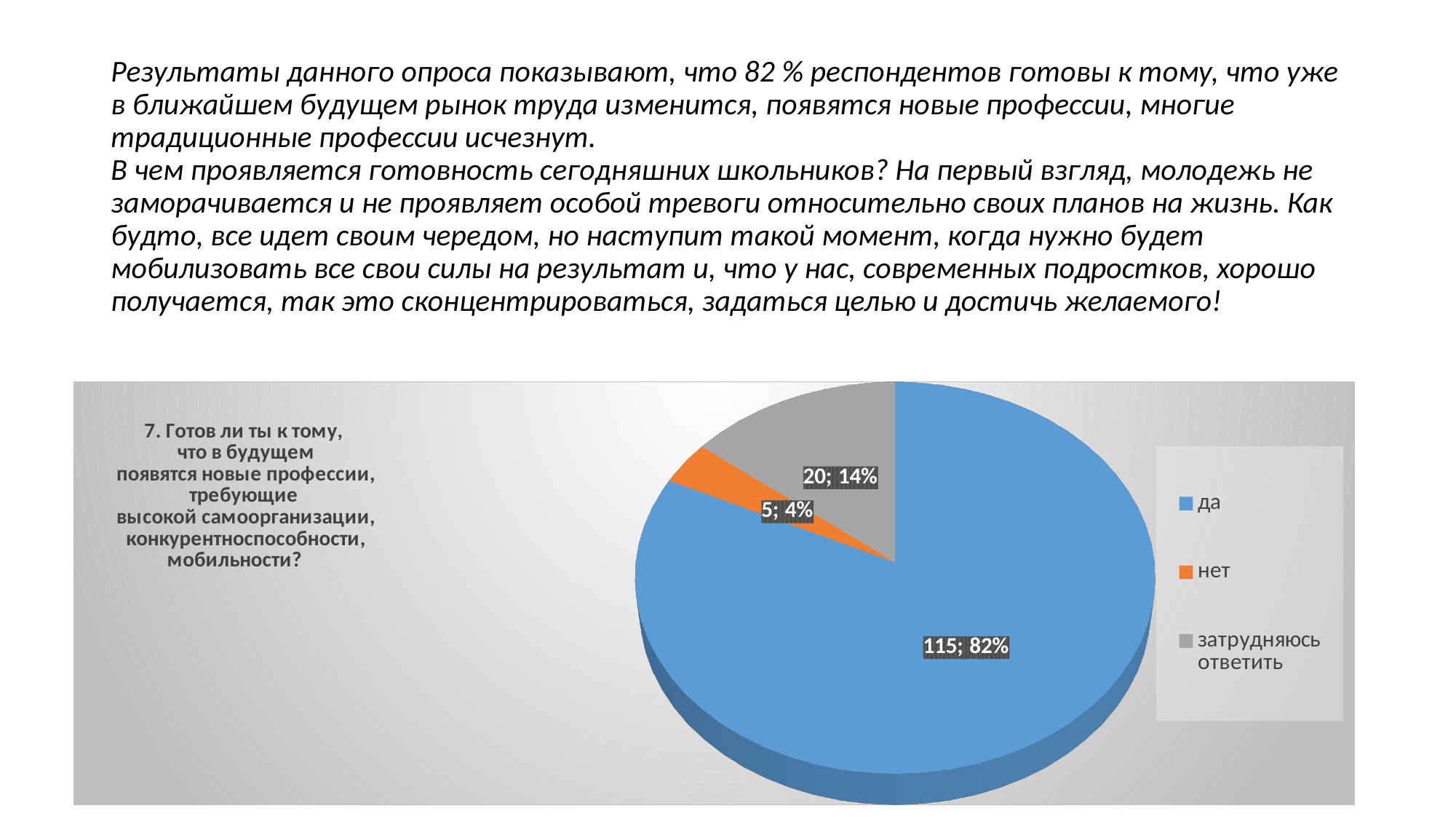

# Результаты данного опроса показывают, что 82 % респондентов готовы к тому, что уже в ближайшем будущем рынок труда изменится, появятся новые профессии, многие традиционные профессии исчезнут. В чем проявляется готовность сегодняшних школьников? На первый взгляд, молодежь не заморачивается и не проявляет особой тревоги относительно своих планов на жизнь. Как будто, все идет своим чередом, но наступит такой момент, когда нужно будет мобилизовать все свои силы на результат и, что у нас, современных подростков, хорошо получается, так это сконцентрироваться, задаться целью и достичь желаемого!

[unsupported chart]